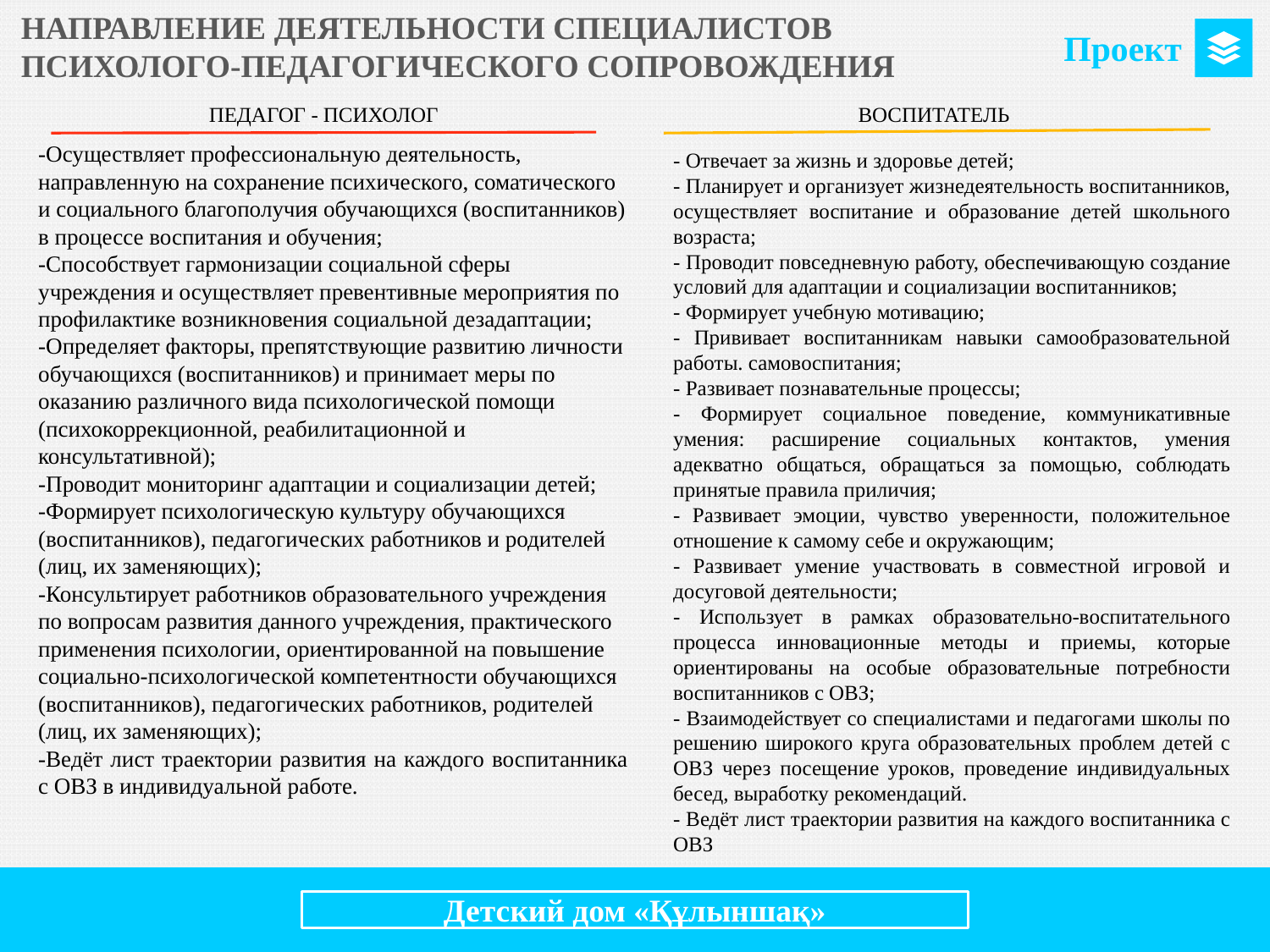

НАПРАВЛЕНИЕ ДЕЯТЕЛЬНОСТИ СПЕЦИАЛИСТОВ
ПСИХОЛОГО-ПЕДАГОГИЧЕСКОГО СОПРОВОЖДЕНИЯ

Проект
ПЕДАГОГ - ПСИХОЛОГ
ВОСПИТАТЕЛЬ
-Осуществляет профессиональную деятельность, направленную на сохранение психического, соматического и социального благополучия обучающихся (воспитанников) в процессе воспитания и обучения;
-Способствует гармонизации социальной сферы учреждения и осуществляет превентивные мероприятия по профилактике возникновения социальной дезадаптации;
-Определяет факторы, препятствующие развитию личности обучающихся (воспитанников) и принимает меры по оказанию различного вида психологической помощи (психокоррекционной, реабилитационной и консультативной);
-Проводит мониторинг адаптации и социализации детей;
-Формирует психологическую культуру обучающихся (воспитанников), педагогических работников и родителей (лиц, их заменяющих);
-Консультирует работников образовательного учреждения по вопросам развития данного учреждения, практического применения психологии, ориентированной на повышение социально-психологической компетентности обучающихся (воспитанников), педагогических работников, родителей (лиц, их заменяющих);
-Ведёт лист траектории развития на каждого воспитанника с ОВЗ в индивидуальной работе.

- Отвечает за жизнь и здоровье детей;
- Планирует и организует жизнедеятельность воспитанников, осуществляет воспитание и образование детей школьного возраста;
- Проводит повседневную работу, обеспечивающую создание условий для адаптации и социализации воспитанников;
- Формируeт учебную мотивацию;
- Прививает воспитанникам навыки самообразовательной работы. самовоспитания;
- Развивает познавательные процессы;
- Формирует социальное поведение, коммуникативные умения: расширение социальных контактов, умения адекватно общаться, обращаться за помощью, соблюдать принятые правила приличия;
- Развивает эмоции, чувство уверенности, положительное отношение к самому себе и окружающим;
- Развивает умение участвовать в совместной игровой и досуговой деятельности;
- Использует в рамках образовательно-воспитательного процесса инновационные методы и приемы, которые ориентированы на особые образовательные потребности воспитанников с ОВЗ;
- Взаимодействует со специалистами и педагогами школы по решению широкого круга образовательных проблем детей с ОВЗ через посещение уроков, проведение индивидуальных бесед, выработку рекомендаций.
- Ведёт лист траектории развития на каждого воспитанника с ОВЗ

Детский дом «Құлыншақ»